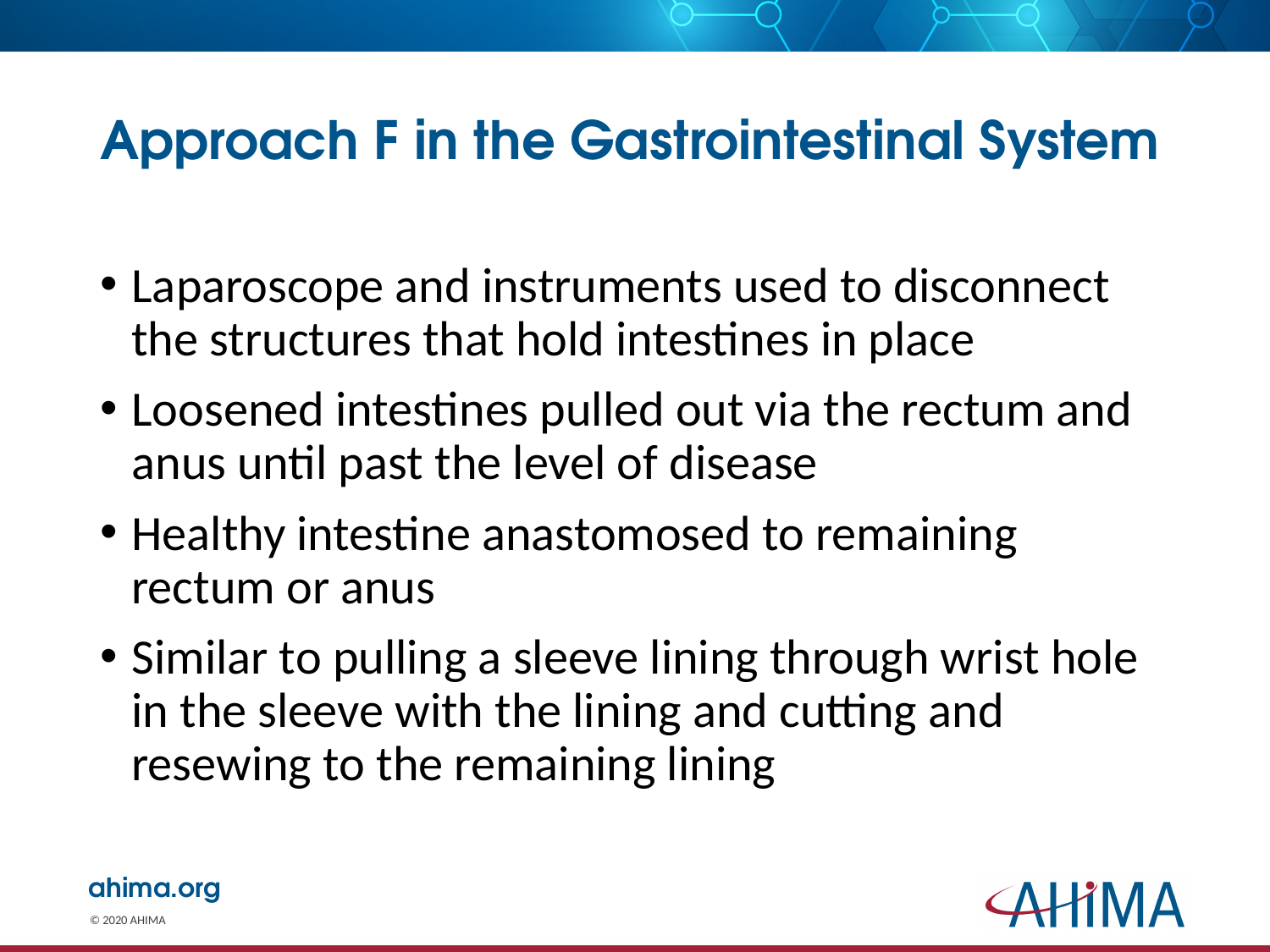

# Approach F in the Gastrointestinal System
Laparoscope and instruments used to disconnect the structures that hold intestines in place
Loosened intestines pulled out via the rectum and anus until past the level of disease
Healthy intestine anastomosed to remaining rectum or anus
Similar to pulling a sleeve lining through wrist hole in the sleeve with the lining and cutting and resewing to the remaining lining